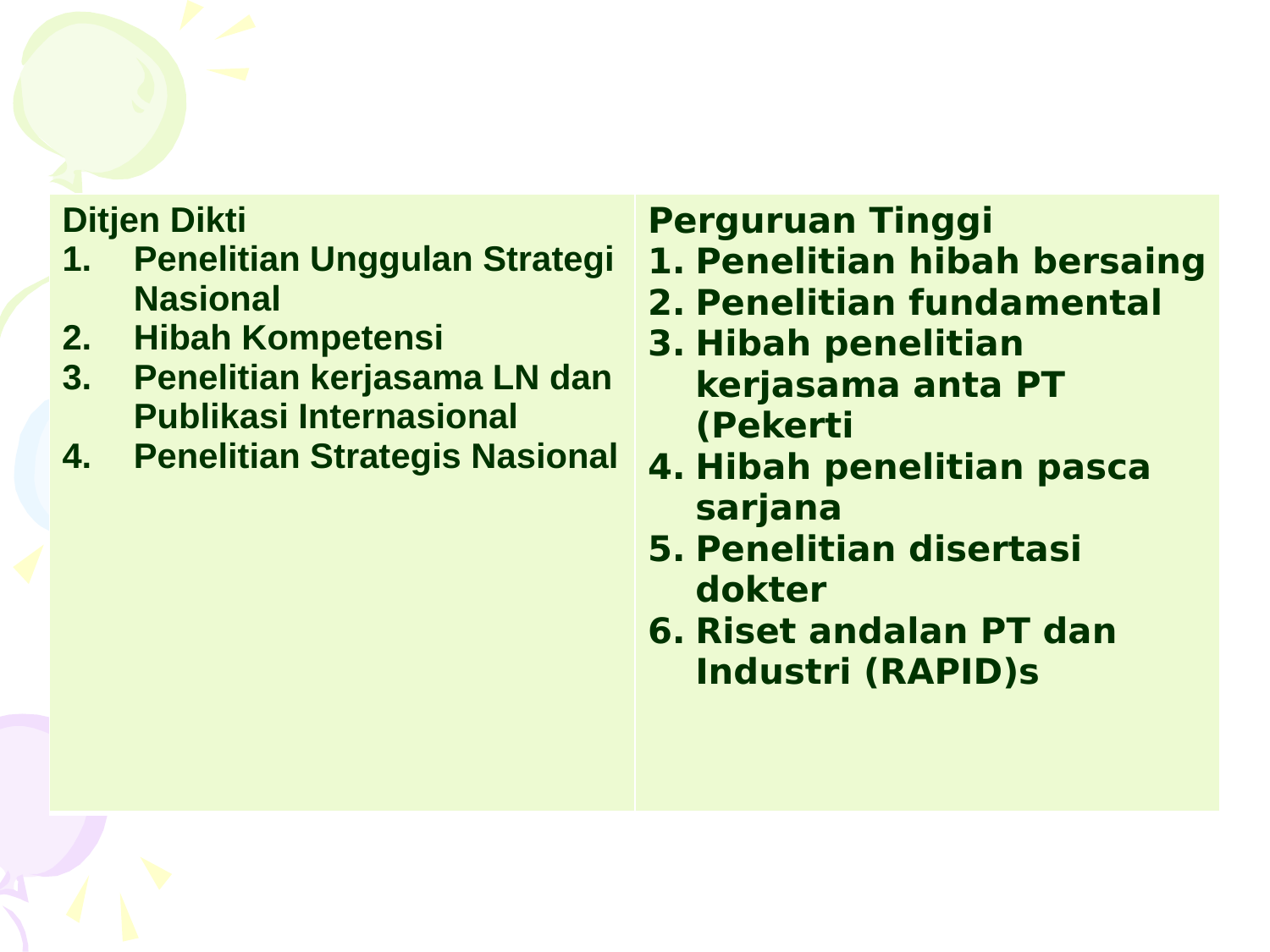

| Ditjen Dikti Penelitian Unggulan Strategi Nasional Hibah Kompetensi Penelitian kerjasama LN dan Publikasi Internasional Penelitian Strategis Nasional | Perguruan Tinggi Penelitian hibah bersaing Penelitian fundamental Hibah penelitian kerjasama anta PT (Pekerti Hibah penelitian pasca sarjana Penelitian disertasi dokter Riset andalan PT dan Industri (RAPID)s |
| --- | --- |